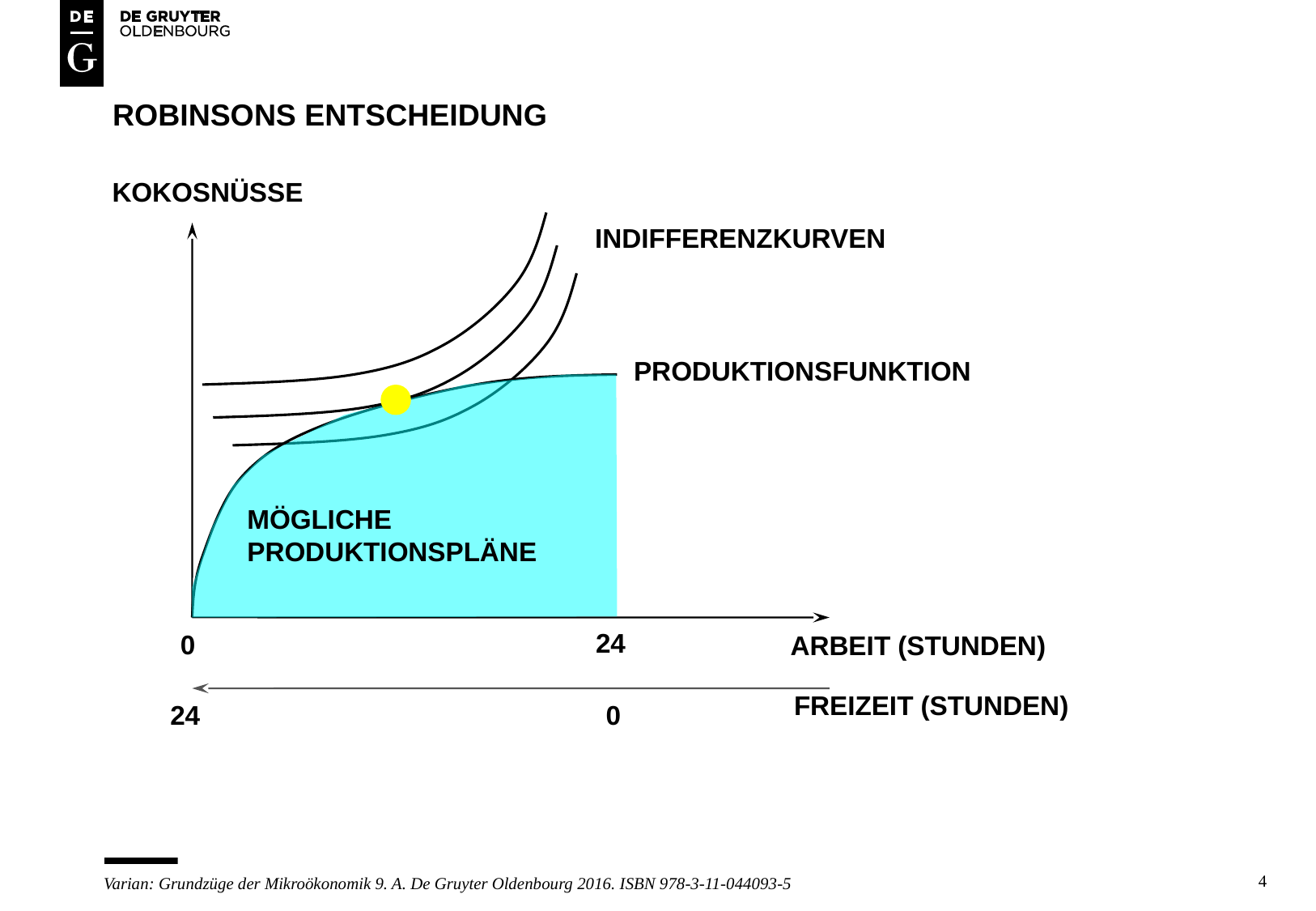

# Robinsons entscheidung

KOKOSNÜSSE

INDIFFERENZKURVEN

PRODUKTIONSFUNKTION

MÖGLICHE PRODUKTIONSPLÄNE

24
0
ARBEIT (STUNDEN)
FREIZEIT (STUNDEN)

24
0
4
Varian: Grundzüge der Mikroökonomik 9. A. De Gruyter Oldenbourg 2016. ISBN 978-3-11-044093-5